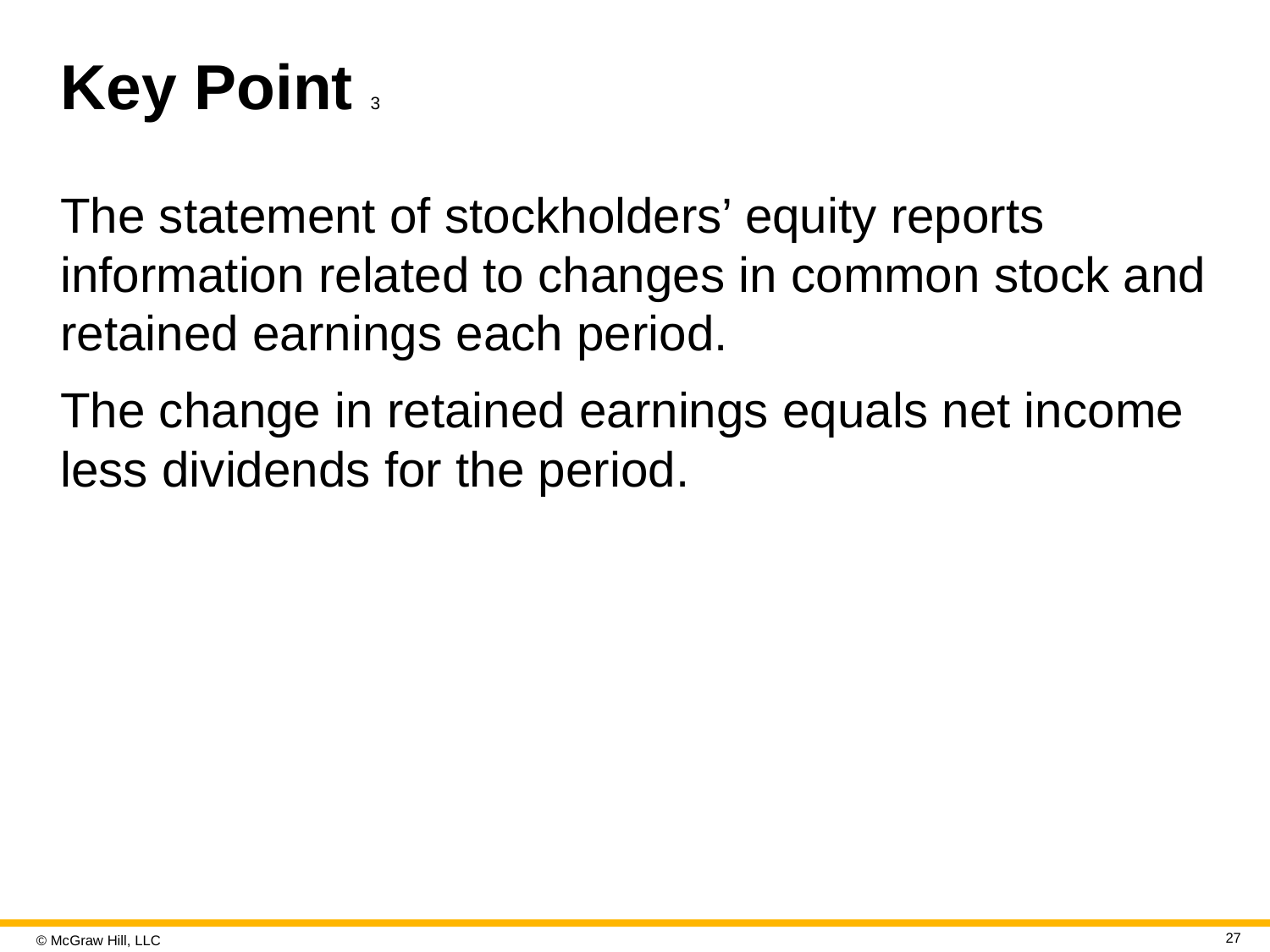

# Key Point 3
The statement of stockholders’ equity reports information related to changes in common stock and retained earnings each period.
The change in retained earnings equals net income less dividends for the period.
27